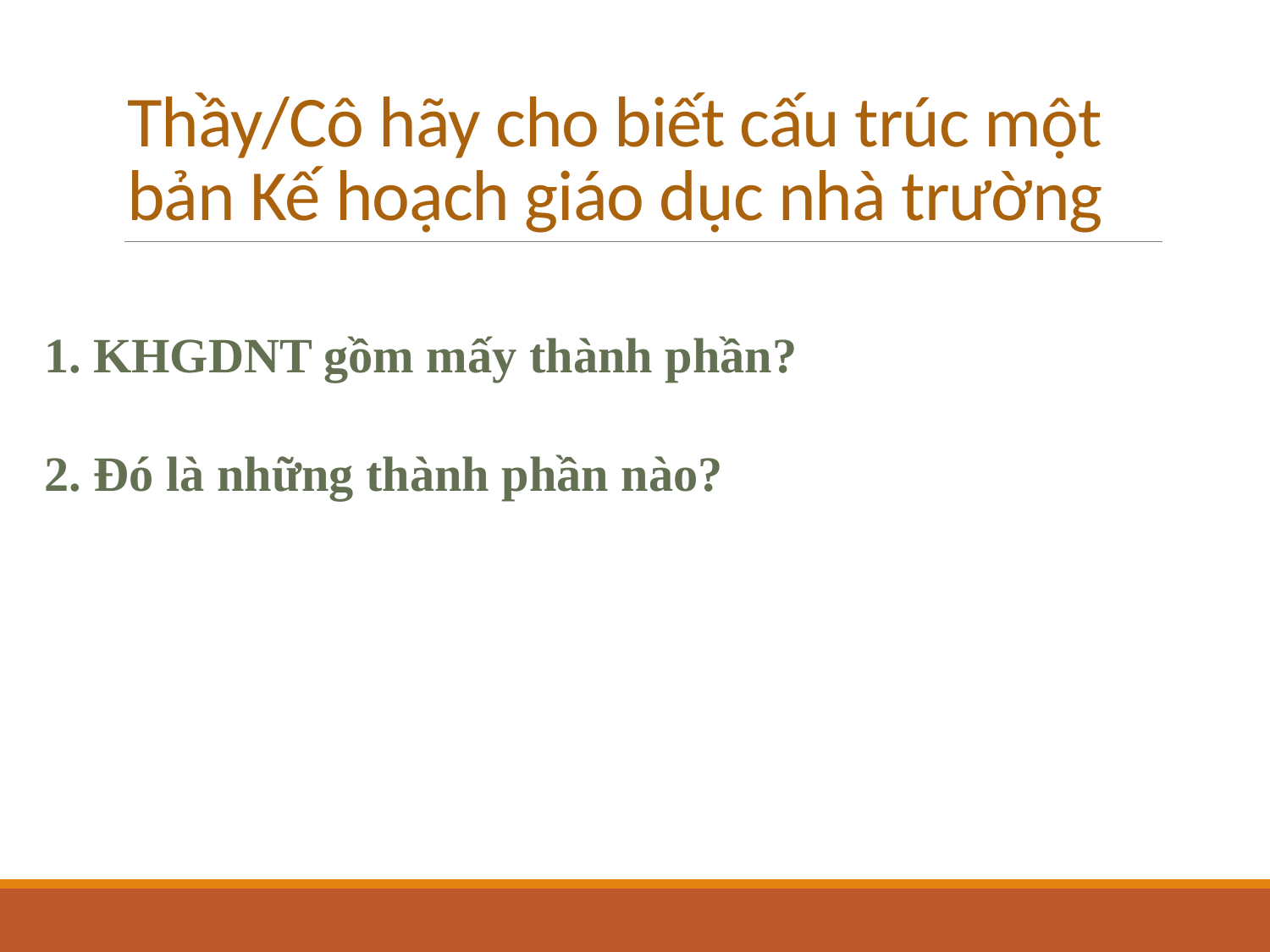

# Thầy/Cô hãy cho biết cấu trúc một bản Kế hoạch giáo dục nhà trường
1. KHGDNT gồm mấy thành phần?

2. Đó là những thành phần nào?